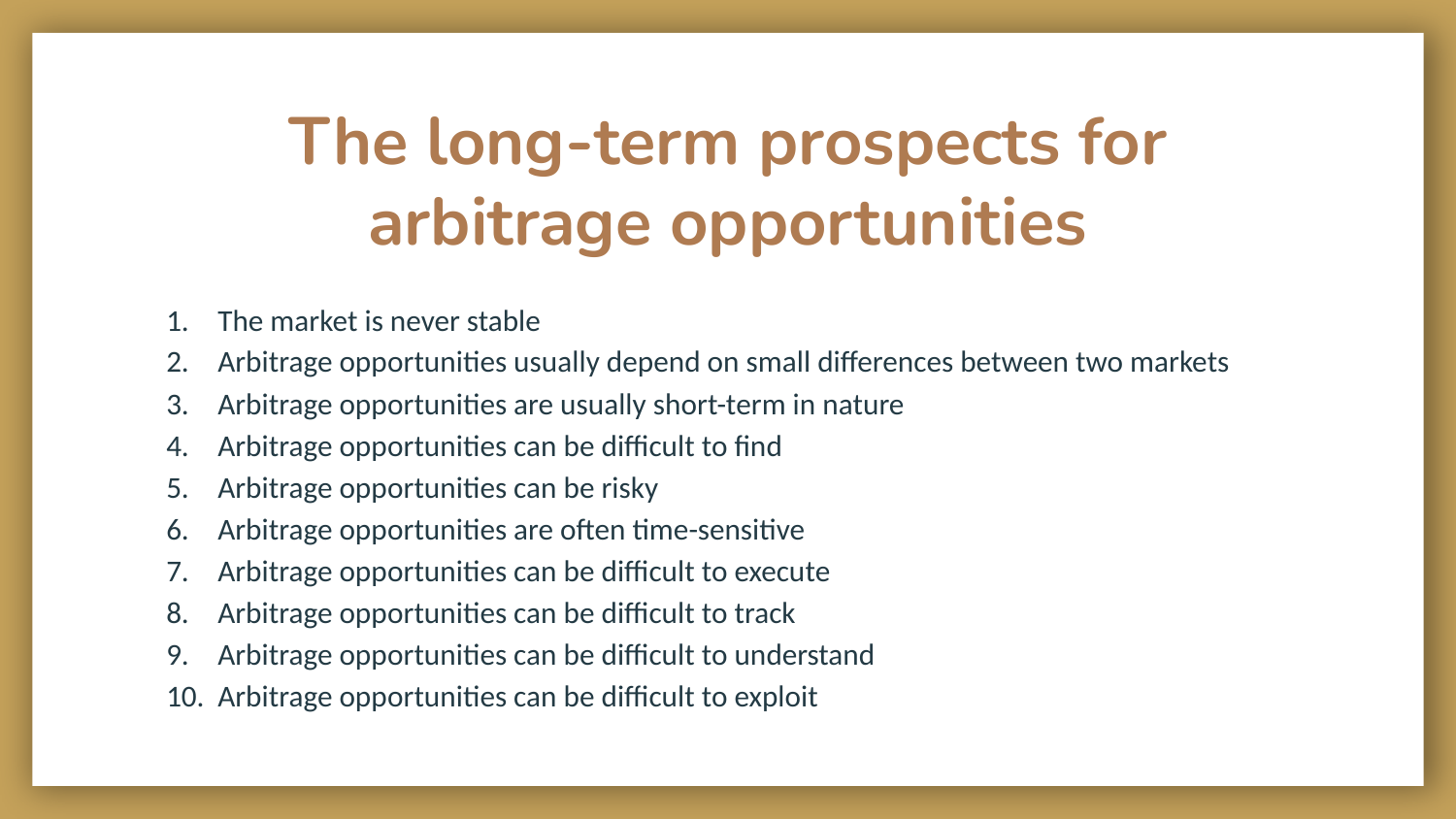

# The long-term prospects for arbitrage opportunities
The market is never stable
Arbitrage opportunities usually depend on small differences between two markets
Arbitrage opportunities are usually short-term in nature
Arbitrage opportunities can be difficult to find
Arbitrage opportunities can be risky
Arbitrage opportunities are often time-sensitive
Arbitrage opportunities can be difficult to execute
Arbitrage opportunities can be difficult to track
Arbitrage opportunities can be difficult to understand
Arbitrage opportunities can be difficult to exploit